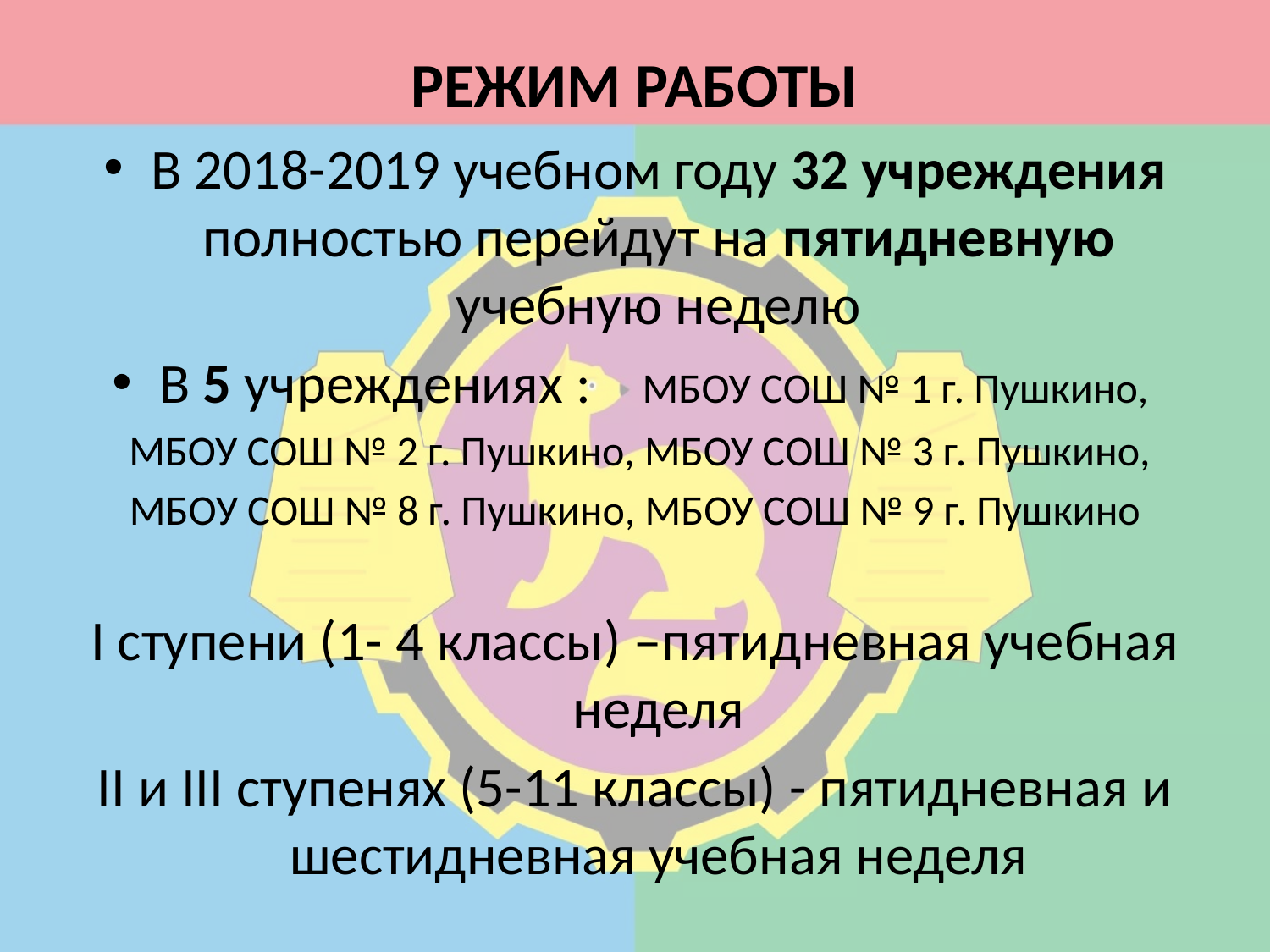

# РЕЖИМ РАБОТЫ
В 2018-2019 учебном году 32 учреждения полностью перейдут на пятидневную учебную неделю
В 5 учреждениях :    МБОУ СОШ № 1 г. Пушкино,
 МБОУ СОШ № 2 г. Пушкино, МБОУ СОШ № 3 г. Пушкино,
МБОУ СОШ № 8 г. Пушкино, МБОУ СОШ № 9 г. Пушкино

I ступени (1- 4 классы) –пятидневная учебная неделя
II и III ступенях (5-11 классы) - пятидневная и шестидневная учебная неделя